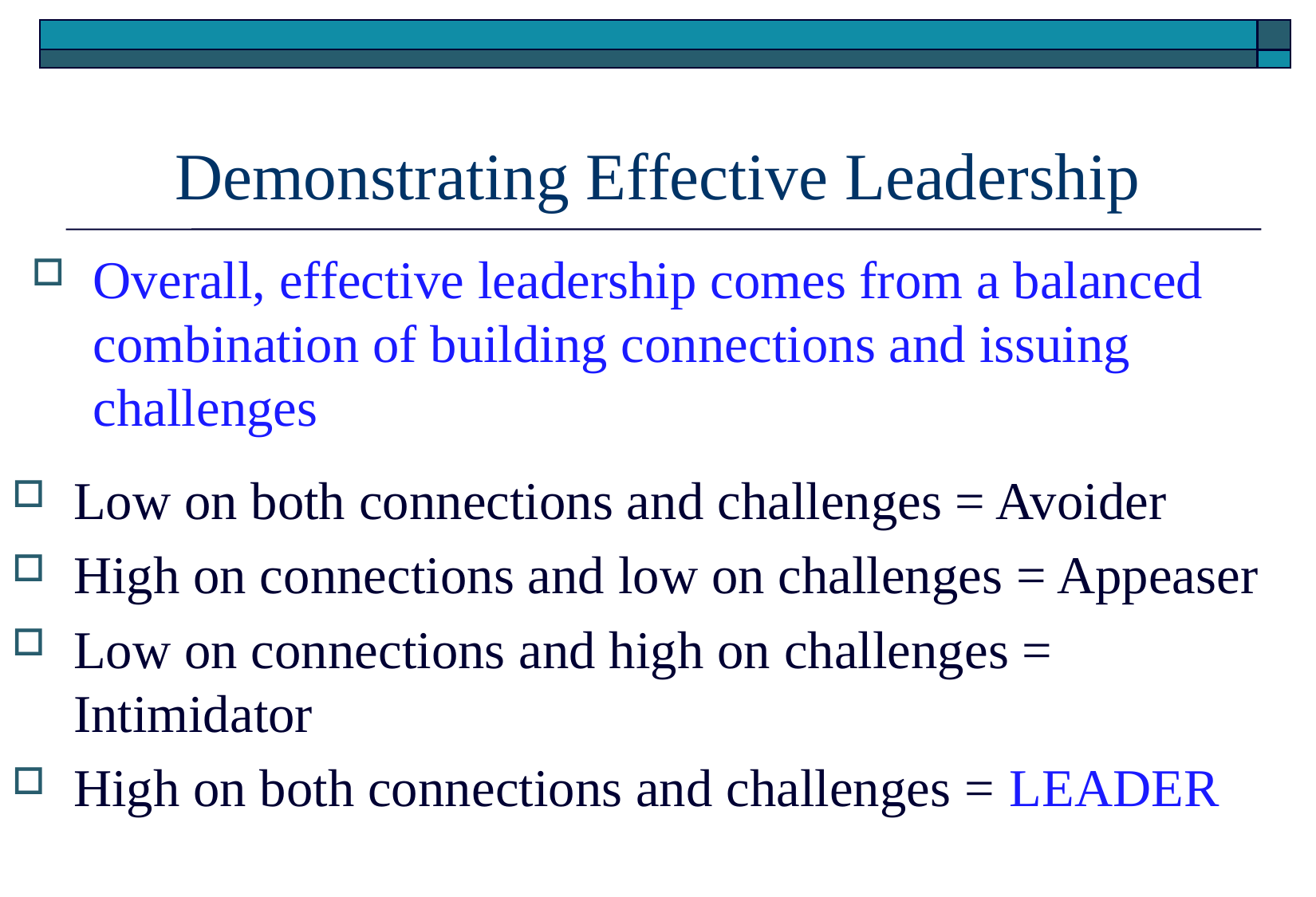

# Demonstrating Effective Leadership
Overall, effective leadership comes from a balanced combination of building connections and issuing challenges
Low on both connections and challenges = Avoider
High on connections and low on challenges = Appeaser
Low on connections and high on challenges = Intimidator
High on both connections and challenges = LEADER